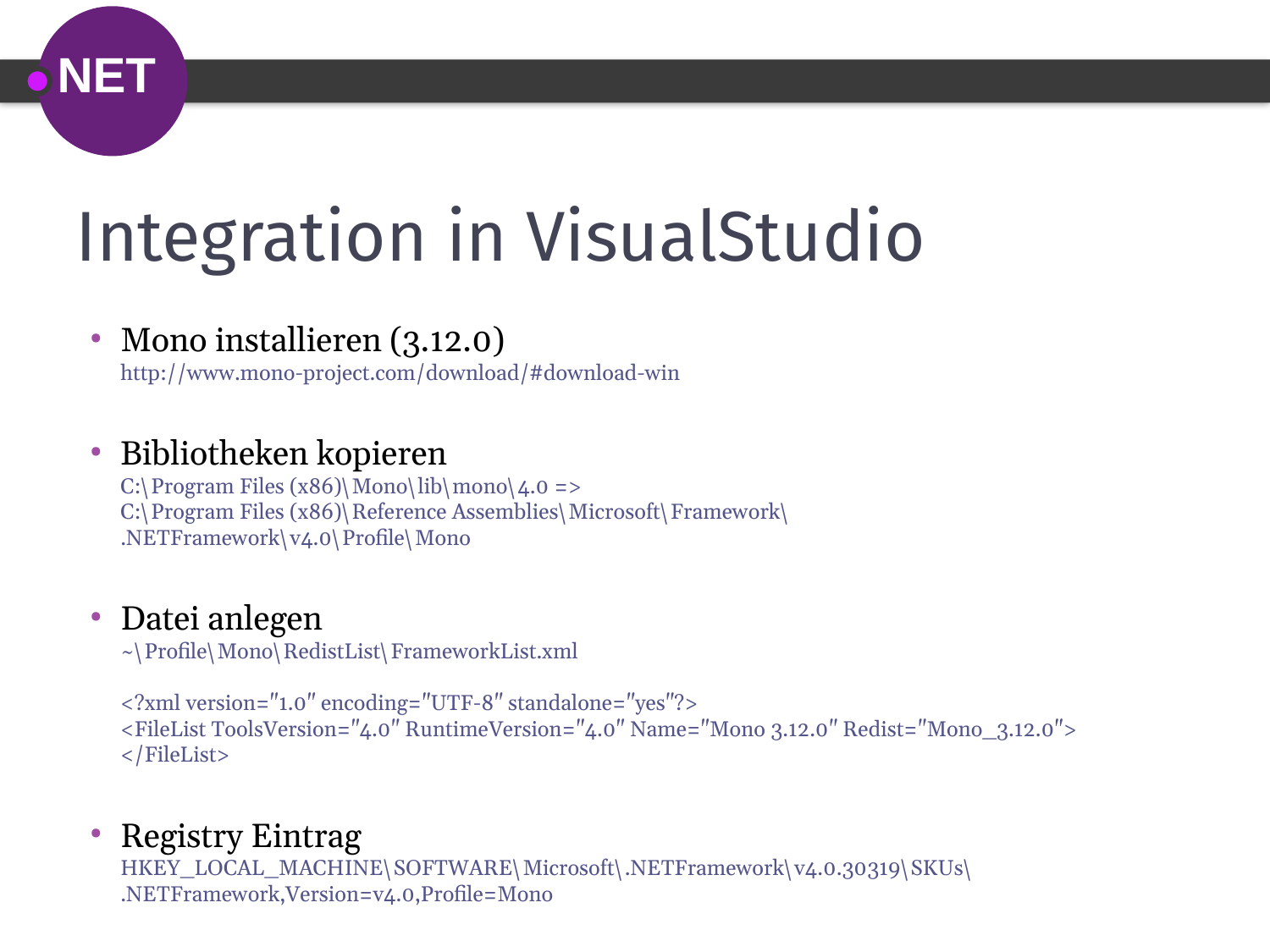

# Integration in VisualStudio
Mono installieren (3.12.0)
http://www.mono-project.com/download/#download-win

Bibliotheken kopieren
C:\Program Files (x86)\Mono\lib\mono\4.0 =>
C:\Program Files (x86)\Reference Assemblies\Microsoft\Framework\
.NETFramework\v4.0\Profile\Mono

Datei anlegen
~\Profile\Mono\RedistList\FrameworkList.xml
<?xml version="1.0" encoding="UTF-8" standalone="yes"?>
<FileList ToolsVersion="4.0" RuntimeVersion="4.0" Name="Mono 3.12.0" Redist="Mono_3.12.0">
</FileList>

Registry Eintrag
HKEY_LOCAL_MACHINE\SOFTWARE\Microsoft\.NETFramework\v4.0.30319\SKUs\
.NETFramework,Version=v4.0,Profile=Mono